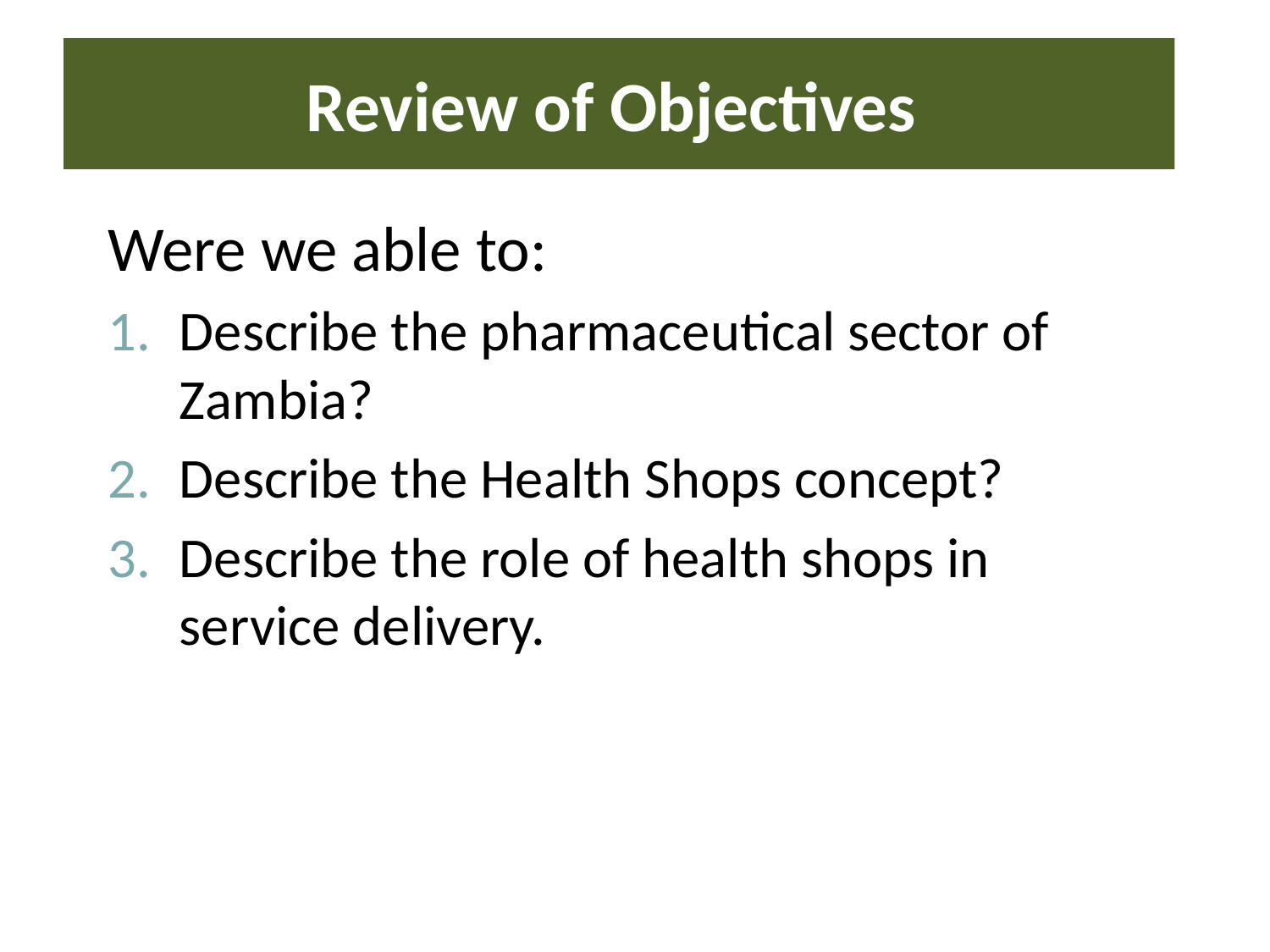

# Review of Objectives
Were we able to:
Describe the pharmaceutical sector of Zambia?
Describe the Health Shops concept?
Describe the role of health shops in service delivery.